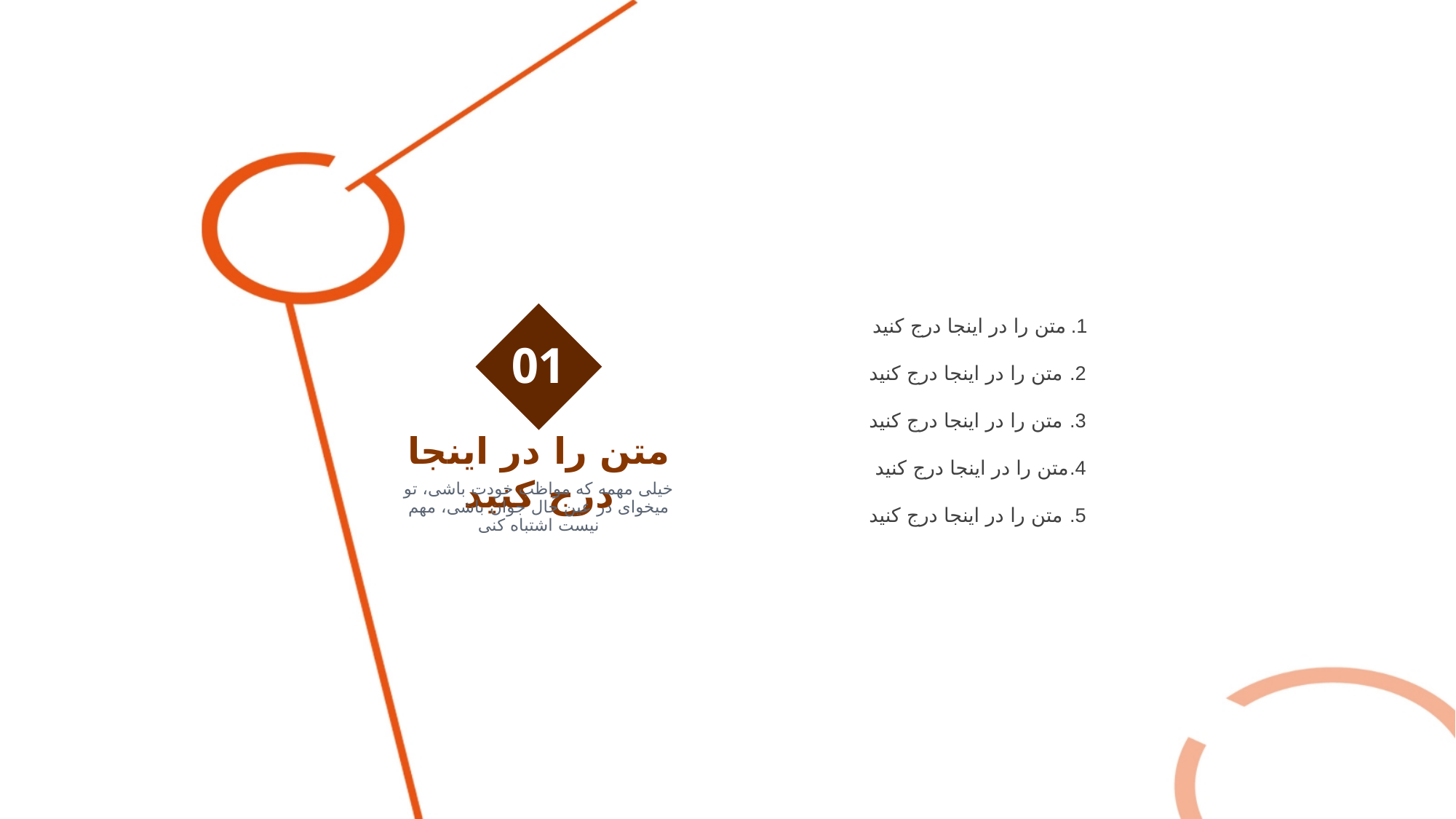

متن را در اینجا درج کنید
 متن را در اینجا درج کنید
 متن را در اینجا درج کنید
متن را در اینجا درج کنید
 متن را در اینجا درج کنید

01
متن را در اینجا درج کنید
خیلی مهمه که مواظب خودت باشی، تو میخوای در عین حال جوان باشی، مهم نیست اشتباه کنی